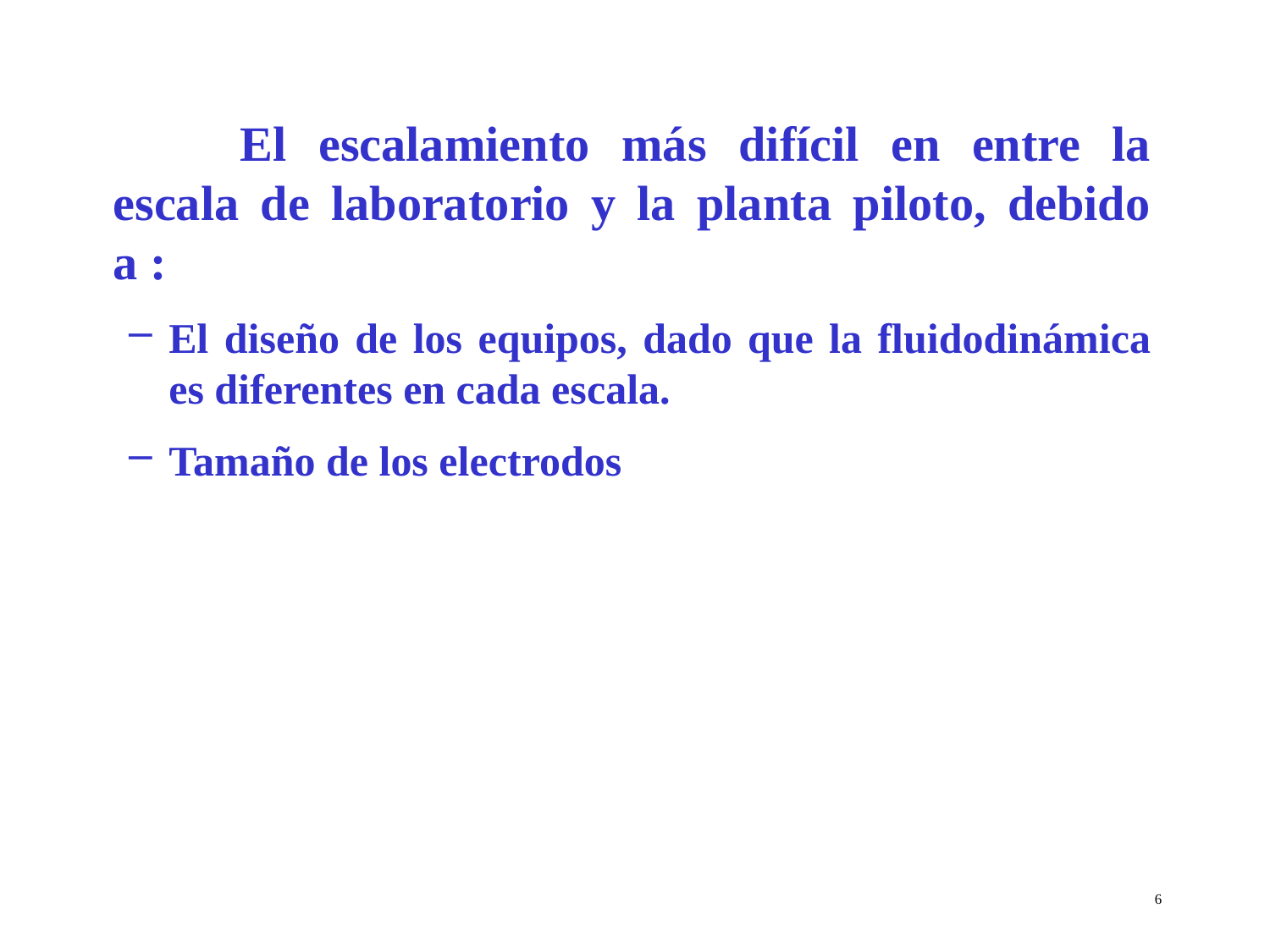

El escalamiento más difícil en entre la escala de laboratorio y la planta piloto, debido a :
El diseño de los equipos, dado que la fluidodinámica es diferentes en cada escala.
Tamaño de los electrodos

6